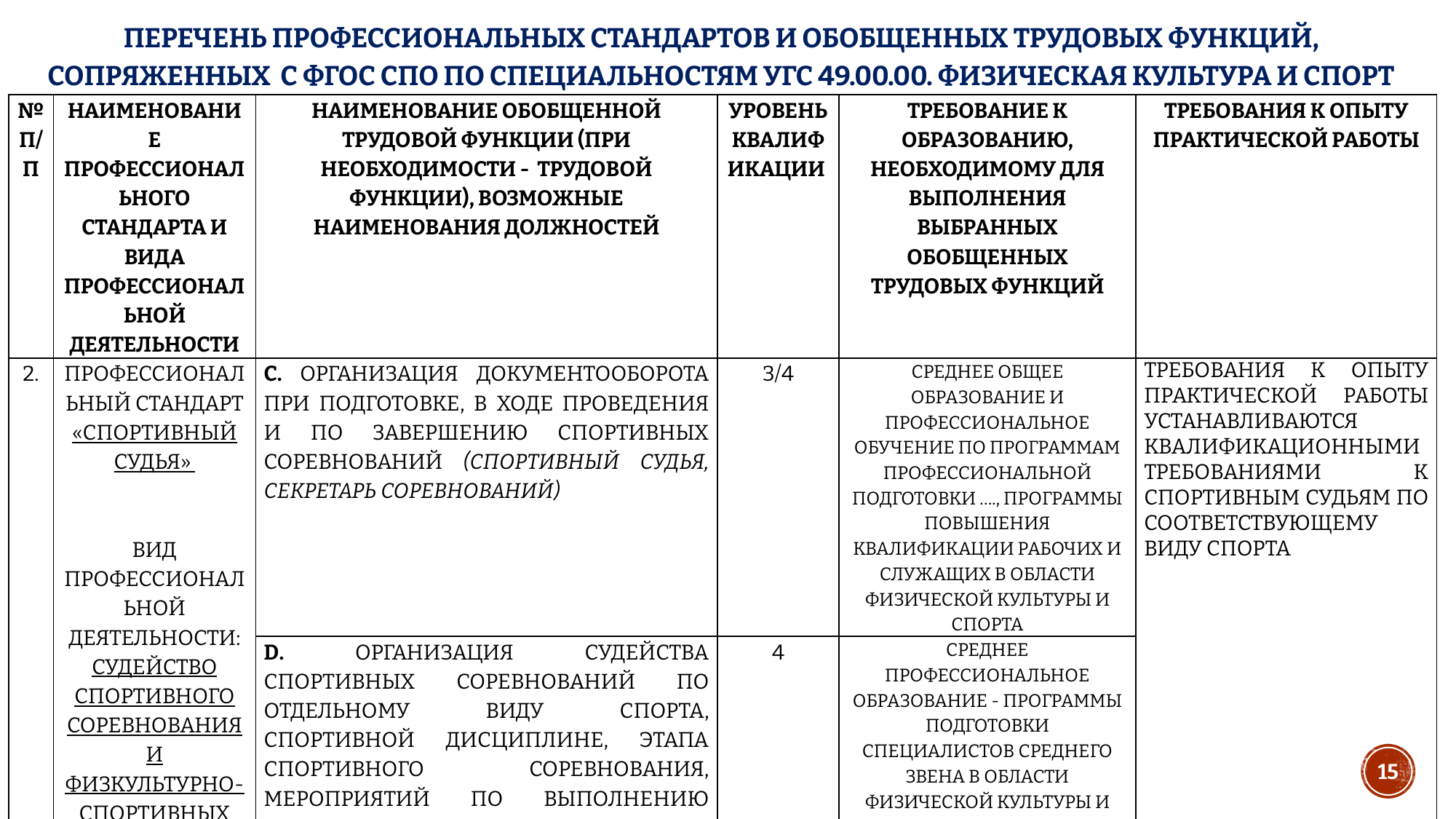

# Перечень профессиональных стандартов и обобщенных трудовых функций, сопряженных  с ФГОС СПО по специальностям УГС 49.00.00. Физическая культура и спорт
| № п/п | Наименование профессионального стандарта и вида профессиональной деятельности | Наименование обобщенной трудовой функции (при необходимости - трудовой функции), возможные наименования должностей | Уровень квалификации | Требование к образованию, необходимому для выполнения выбранных обобщенных трудовых функций | Требования к опыту практической работы |
| --- | --- | --- | --- | --- | --- |
| 2. | Профессиональный стандарт «Спортивный судья» Вид профессиональной деятельности: Судейство спортивного соревнования и физкультурно-спортивных тестовых мероприятий | С. Организация документооборота при подготовке, в ходе проведения и по завершению спортивных соревнований (спортивный судья, секретарь соревнований) | 3/4 | Среднее общее образование и профессиональное обучение по программам профессиональной подготовки …., программы повышения квалификации рабочих и служащих в области физической культуры и спорта | Требования к опыту практической работы устанавливаются квалификационными требованиями к спортивным судьям по соответствующему виду спорта |
|  |  | D. Организация судейства спортивных соревнований по отдельному виду спорта, спортивной дисциплине, этапа спортивного соревнования, мероприятий по выполнению населением различных возрастных групп нормативов испытаний (тестов) (спортивный судья; арбитр; рефери) | 4 | Среднее профессиональное образование - программы подготовки специалистов среднего звена в области физической культуры и спорта или педагогики по направлению подготовки в области физической культуры и спорта |  |
15